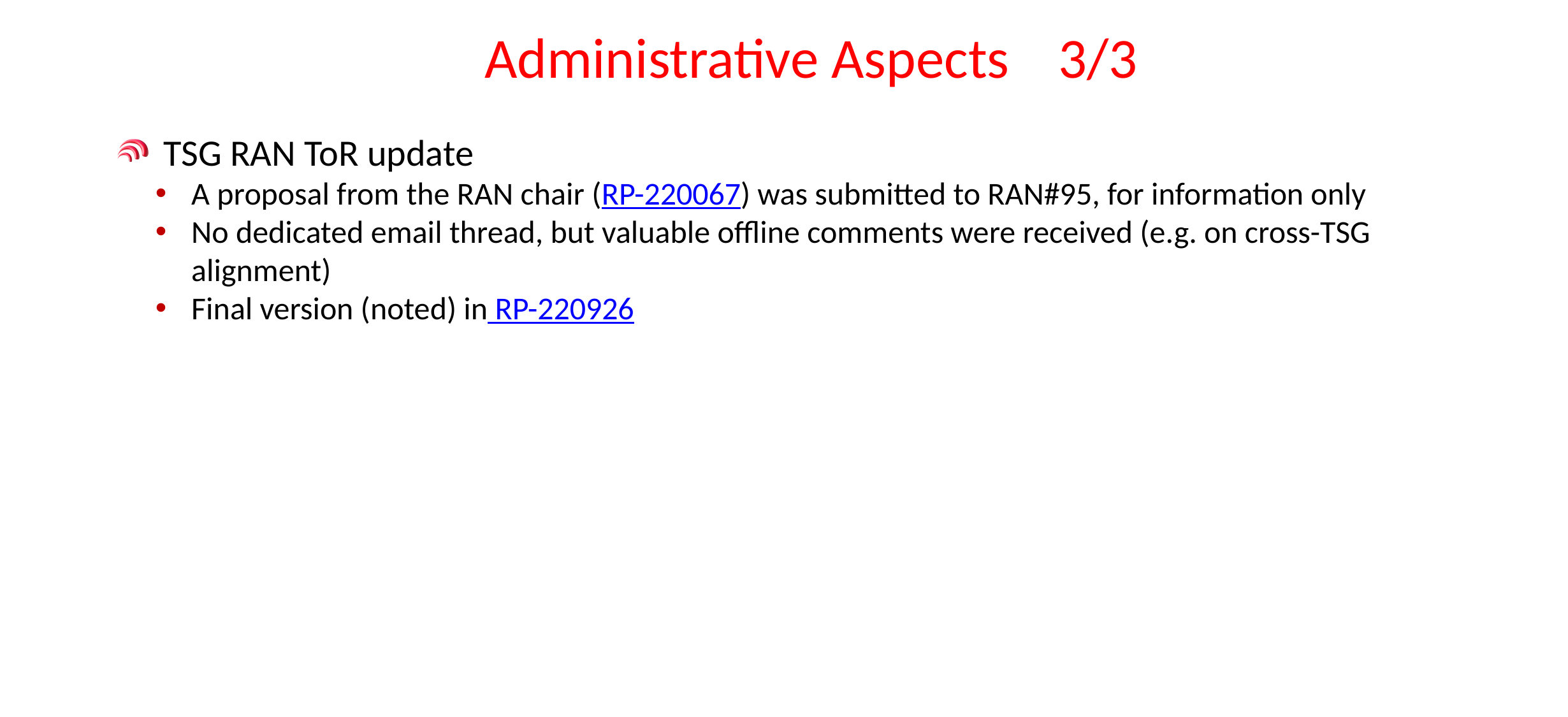

# Administrative Aspects	3/3
TSG RAN ToR update
A proposal from the RAN chair (RP-220067) was submitted to RAN#95, for information only
No dedicated email thread, but valuable offline comments were received (e.g. on cross-TSG alignment)
Final version (noted) in RP-220926